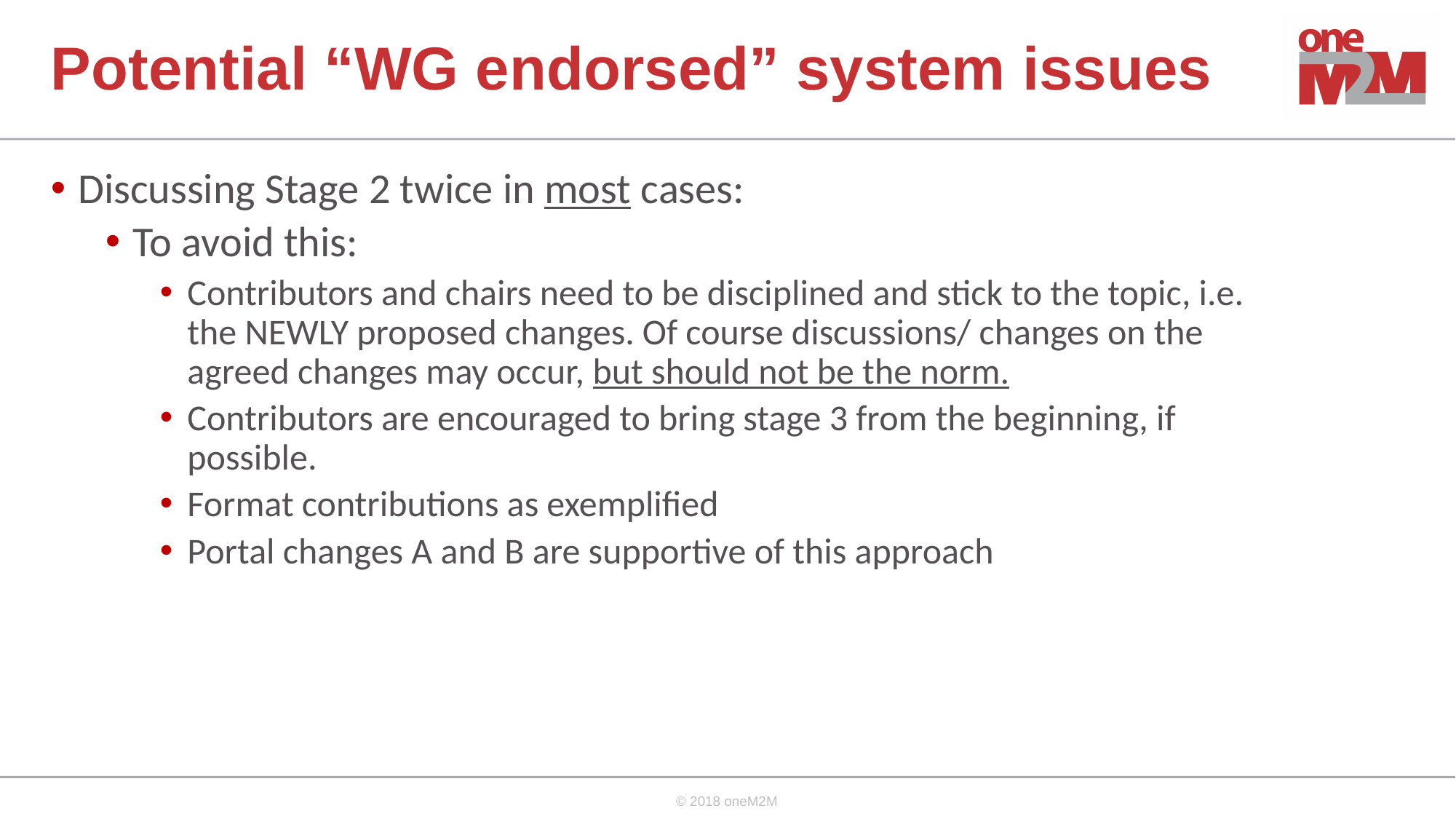

# Potential “WG endorsed” system issues
Discussing Stage 2 twice in most cases:
To avoid this:
Contributors and chairs need to be disciplined and stick to the topic, i.e. the NEWLY proposed changes. Of course discussions/ changes on the agreed changes may occur, but should not be the norm.
Contributors are encouraged to bring stage 3 from the beginning, if possible.
Format contributions as exemplified
Portal changes A and B are supportive of this approach